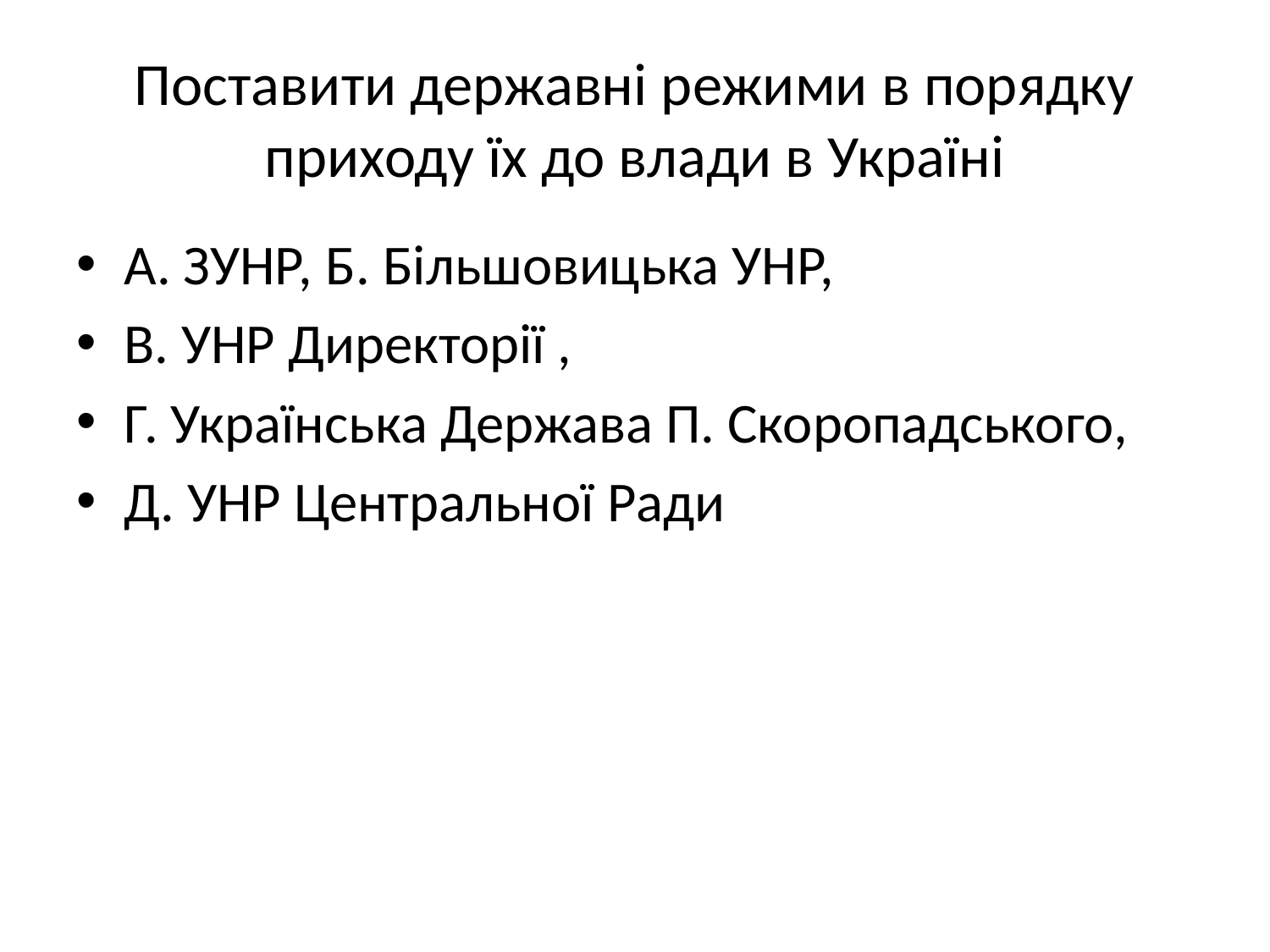

# Поставити державні режими в порядку приходу їх до влади в Україні
А. ЗУНР, Б. Більшовицька УНР,
В. УНР Директорії ,
Г. Українська Держава П. Скоропадського,
Д. УНР Центральної Ради